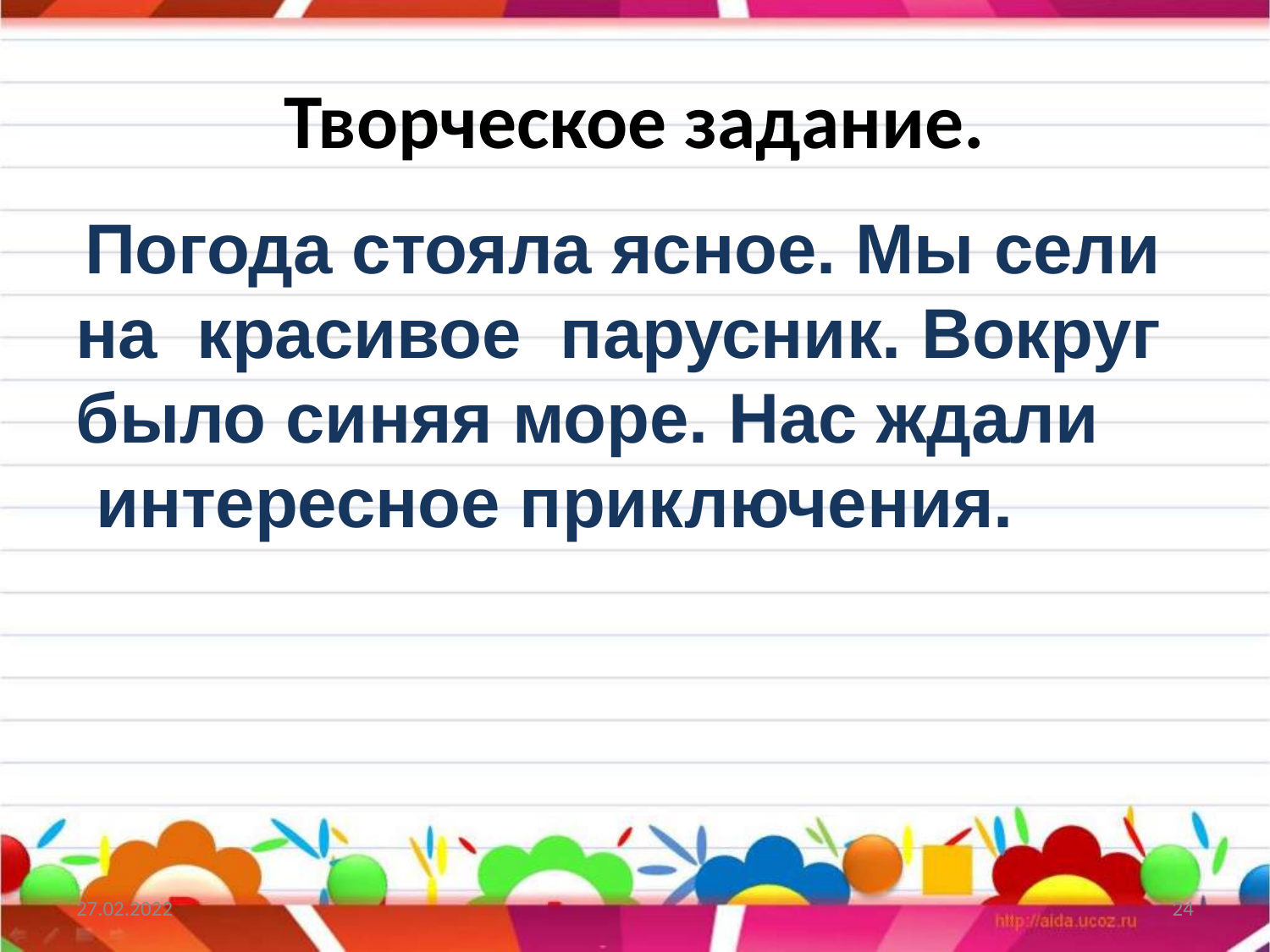

# Творческое задание.
 Погода стояла ясное. Мы сели на  красивое  парусник. Вокруг было синяя море. Нас ждали  интересное приключения.
27.02.2022
24